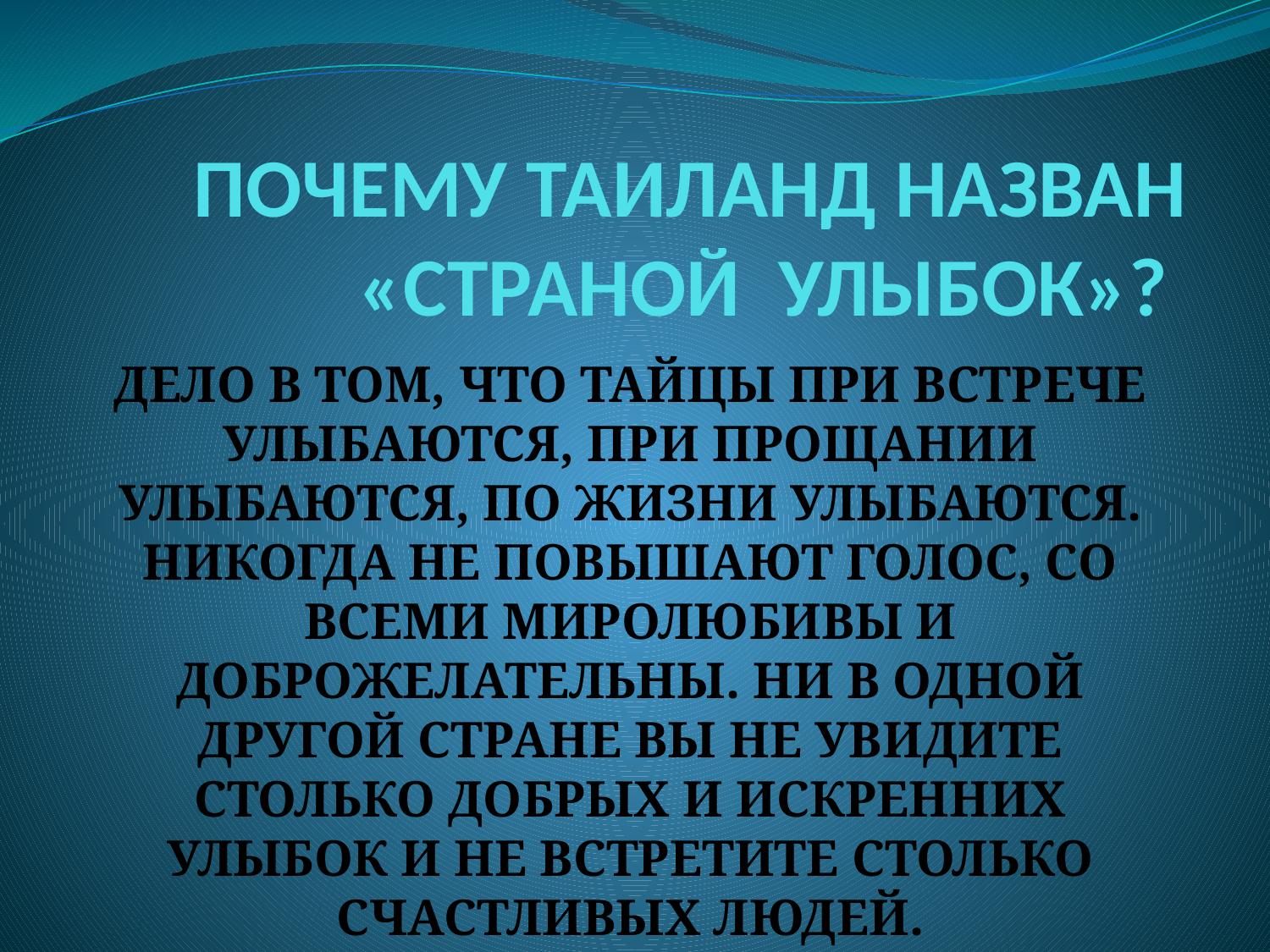

# ПОЧЕМУ ТАИЛАНД НАЗВАН «СТРАНОЙ  УЛЫБОК»?
ДЕЛО В ТОМ, ЧТО ТАЙЦЫ ПРИ ВСТРЕЧЕ УЛЫБАЮТСЯ, ПРИ ПРОЩАНИИ УЛЫБАЮТСЯ, ПО ЖИЗНИ УЛЫБАЮТСЯ. НИКОГДА НЕ ПОВЫШАЮТ ГОЛОС, СО ВСЕМИ МИРОЛЮБИВЫ И ДОБРОЖЕЛАТЕЛЬНЫ. НИ В ОДНОЙ ДРУГОЙ СТРАНЕ ВЫ НЕ УВИДИТЕ СТОЛЬКО ДОБРЫХ И ИСКРЕННИХ УЛЫБОК И НЕ ВСТРЕТИТЕ СТОЛЬКО СЧАСТЛИВЫХ ЛЮДЕЙ.